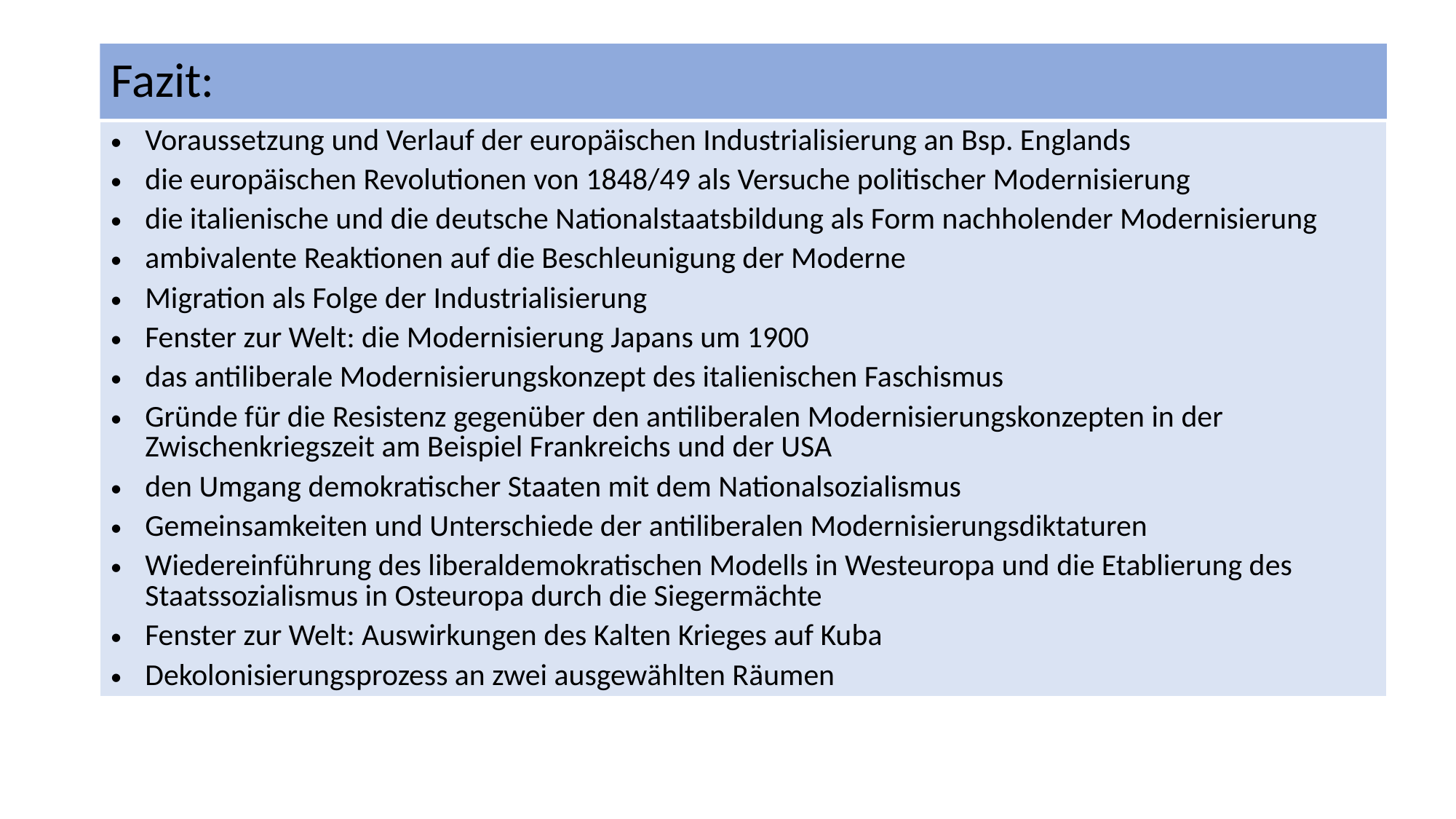

# Fazit:
| Voraussetzung und Verlauf der europäischen Industrialisierung an Bsp. Englands die europäischen Revolutionen von 1848/49 als Versuche politischer Modernisierung die italienische und die deutsche Nationalstaatsbildung als Form nachholender Modernisierung ambivalente Reaktionen auf die Beschleunigung der Moderne Migration als Folge der Industrialisierung Fenster zur Welt: die Modernisierung Japans um 1900 das antiliberale Modernisierungskonzept des italienischen Faschismus Gründe für die Resistenz gegenüber den antiliberalen Modernisierungskonzepten in der Zwischenkriegszeit am Beispiel Frankreichs und der USA den Umgang demokratischer Staaten mit dem Nationalsozialismus Gemeinsamkeiten und Unterschiede der antiliberalen Modernisierungsdiktaturen Wiedereinführung des liberaldemokratischen Modells in Westeuropa und die Etablierung des Staatssozialismus in Osteuropa durch die Siegermächte Fenster zur Welt: Auswirkungen des Kalten Krieges auf Kuba Dekolonisierungsprozess an zwei ausgewählten Räumen |
| --- |